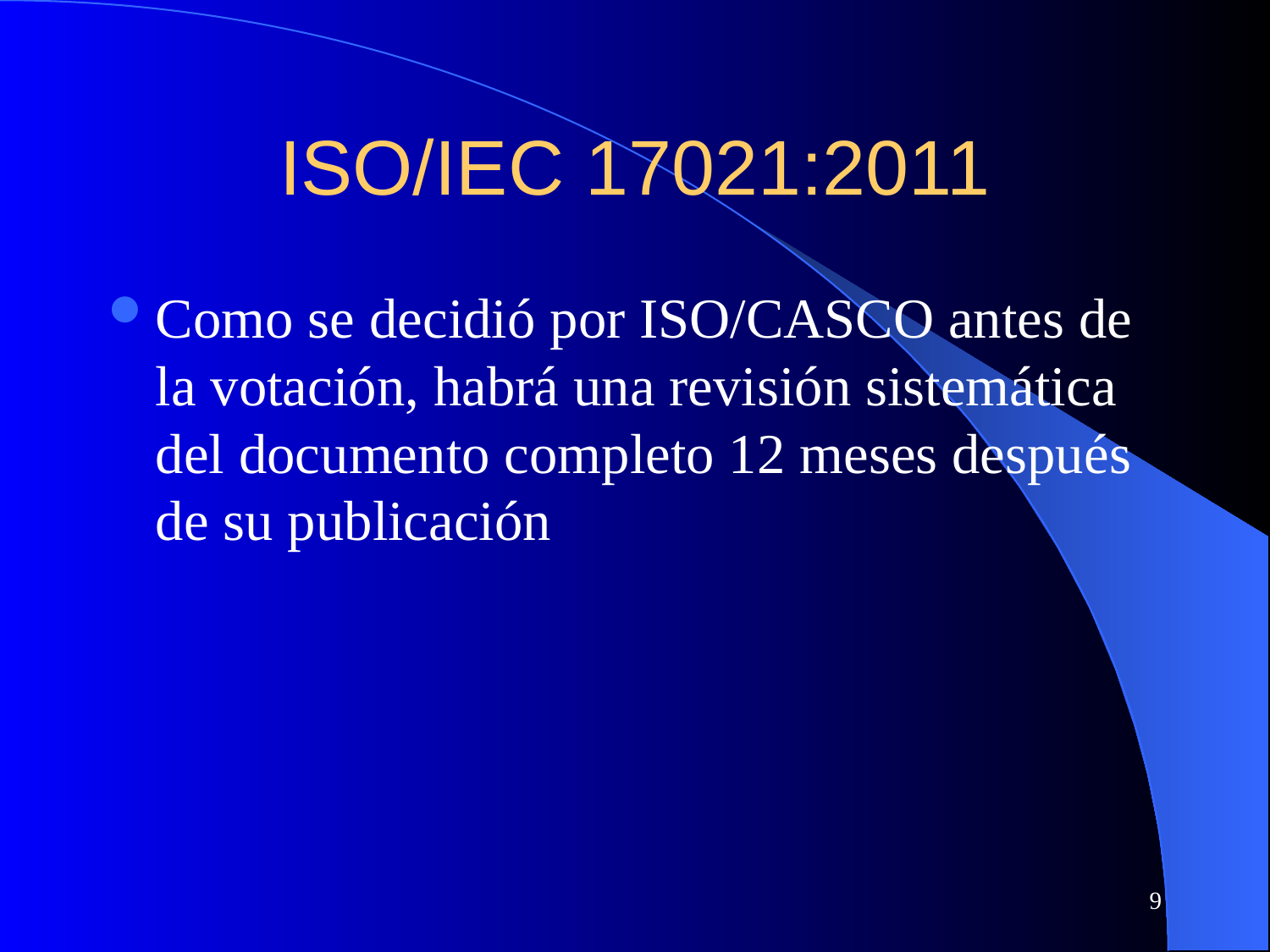

# ISO/IEC 17021:2011
Como se decidió por ISO/CASCO antes de la votación, habrá una revisión sistemática del documento completo 12 meses después de su publicación
9